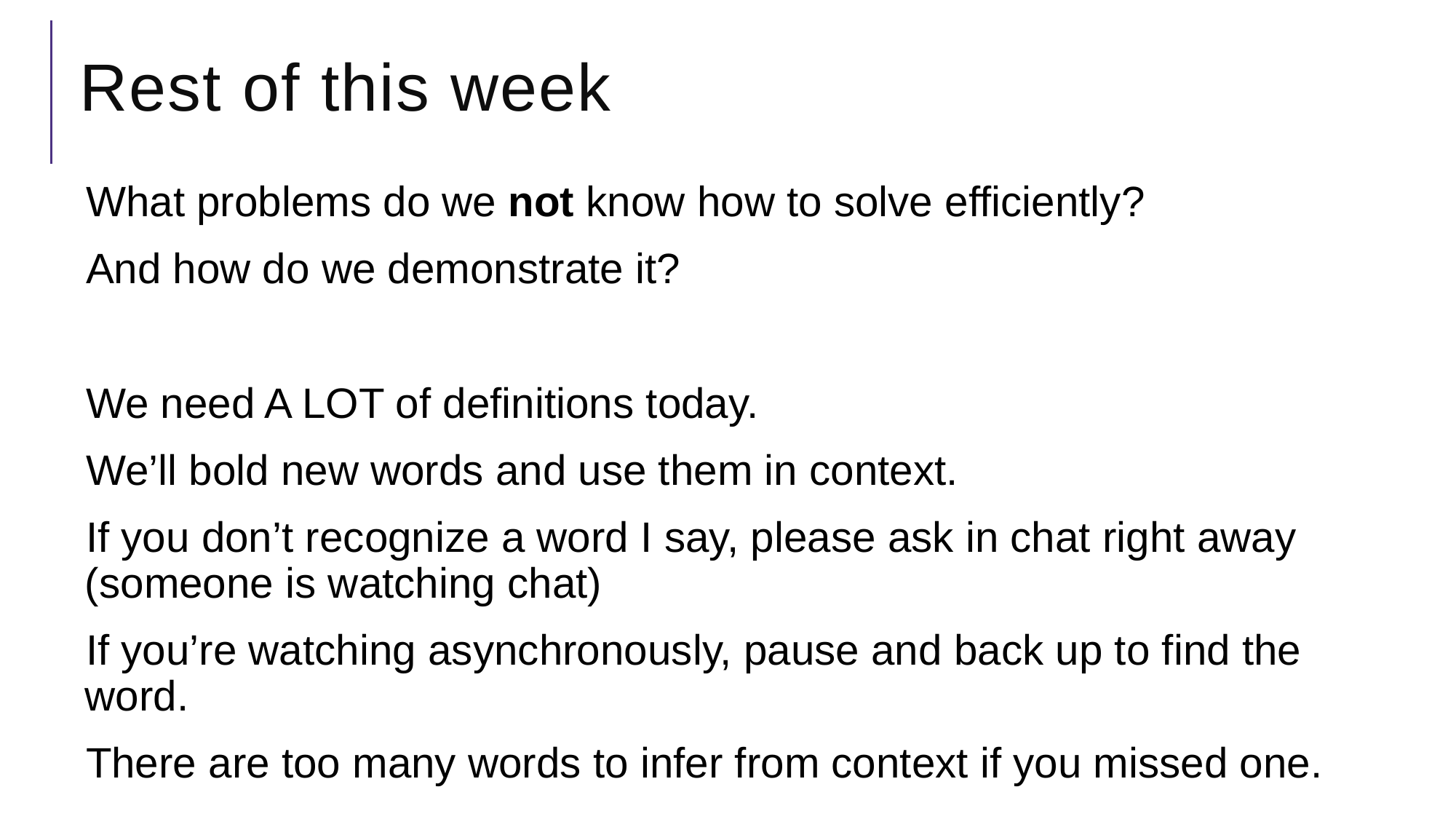

# Rest of this week
What problems do we not know how to solve efficiently?
And how do we demonstrate it?

We need A LOT of definitions today.
We’ll bold new words and use them in context.
If you don’t recognize a word I say, please ask in chat right away (someone is watching chat)
If you’re watching asynchronously, pause and back up to find the word.
There are too many words to infer from context if you missed one.